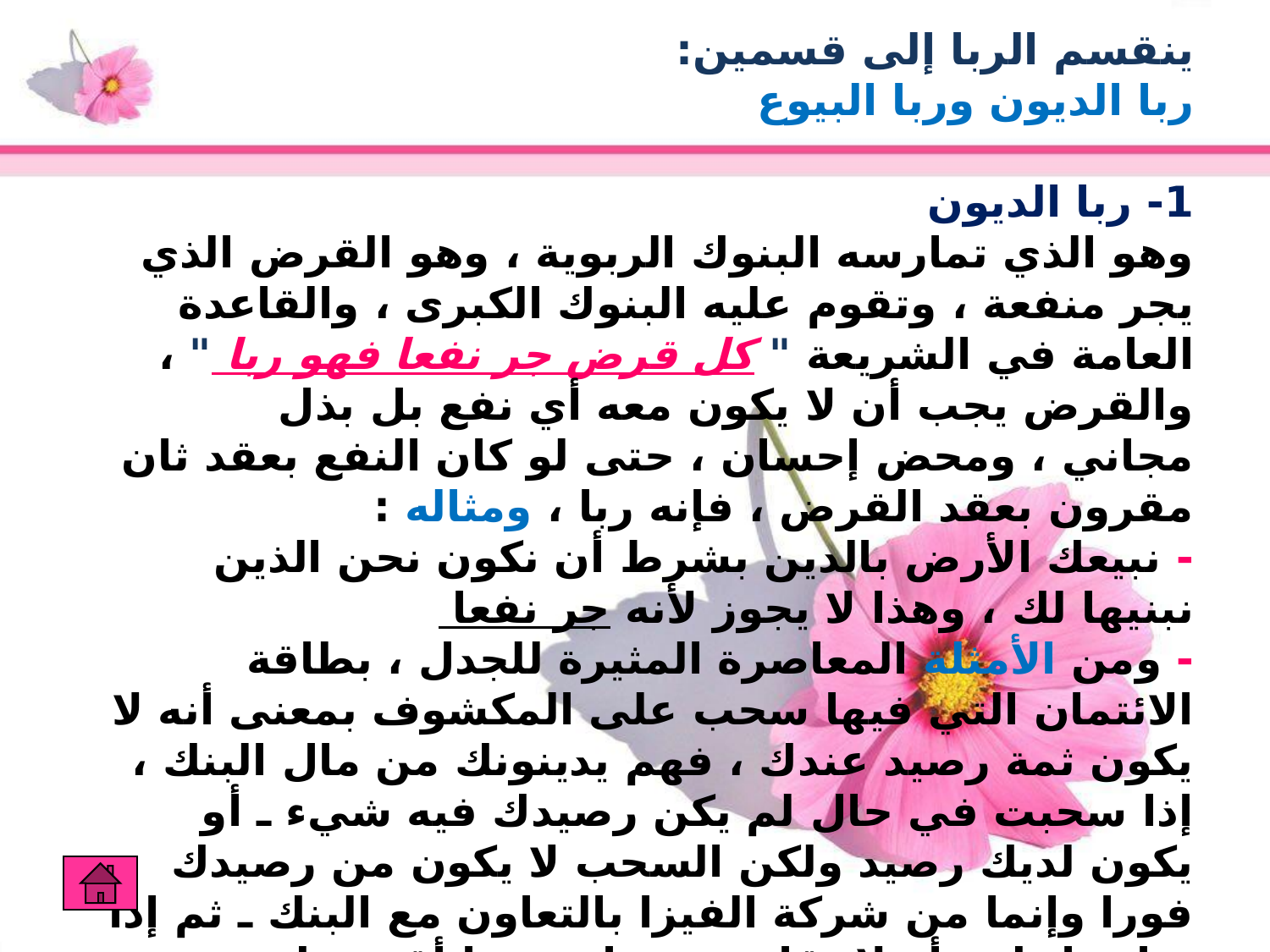

ينقسم الربا إلى قسمين:
ربا الديون وربا البيوع
1- ربا الديون
وهو الذي تمارسه البنوك الربوية ، وهو القرض الذي يجر منفعة ، وتقوم عليه البنوك الكبرى ، والقاعدة العامة في الشريعة " كل قرض جر نفعا فهو ربا " ، والقرض يجب أن لا يكون معه أي نفع بل بذل مجاني ، ومحض إحسان ، حتى لو كان النفع بعقد ثان مقرون بعقد القرض ، فإنه ربا ، ومثاله :
- نبيعك الأرض بالدين بشرط أن نكون نحن الذين نبنيها لك ، وهذا لا يجوز لأنه جر نفعا
- ومن الأمثلة المعاصرة المثيرة للجدل ، بطاقة الائتمان التي فيها سحب على المكشوف بمعنى أنه لا يكون ثمة رصيد عندك ، فهم يدينونك من مال البنك ، إذا سحبت في حال لم يكن رصيدك فيه شيء ـ أو يكون لديك رصيد ولكن السحب لا يكون من رصيدك فورا وإنما من شركة الفيزا بالتعاون مع البنك ـ ثم إذا نزل راتبك ، أو لاحقا ، سحبوا منه ما أقرضوك ، وأخذوا زيادة وقالوا هذه عمولة.
2- ربا البيوع
وينقسم إلى قسمين :
 ربا الفضل ، وربا النسيئة.
ولابد أن نقدم هذه المقدمة حتى نفهم ربا البيوع بقسميه.